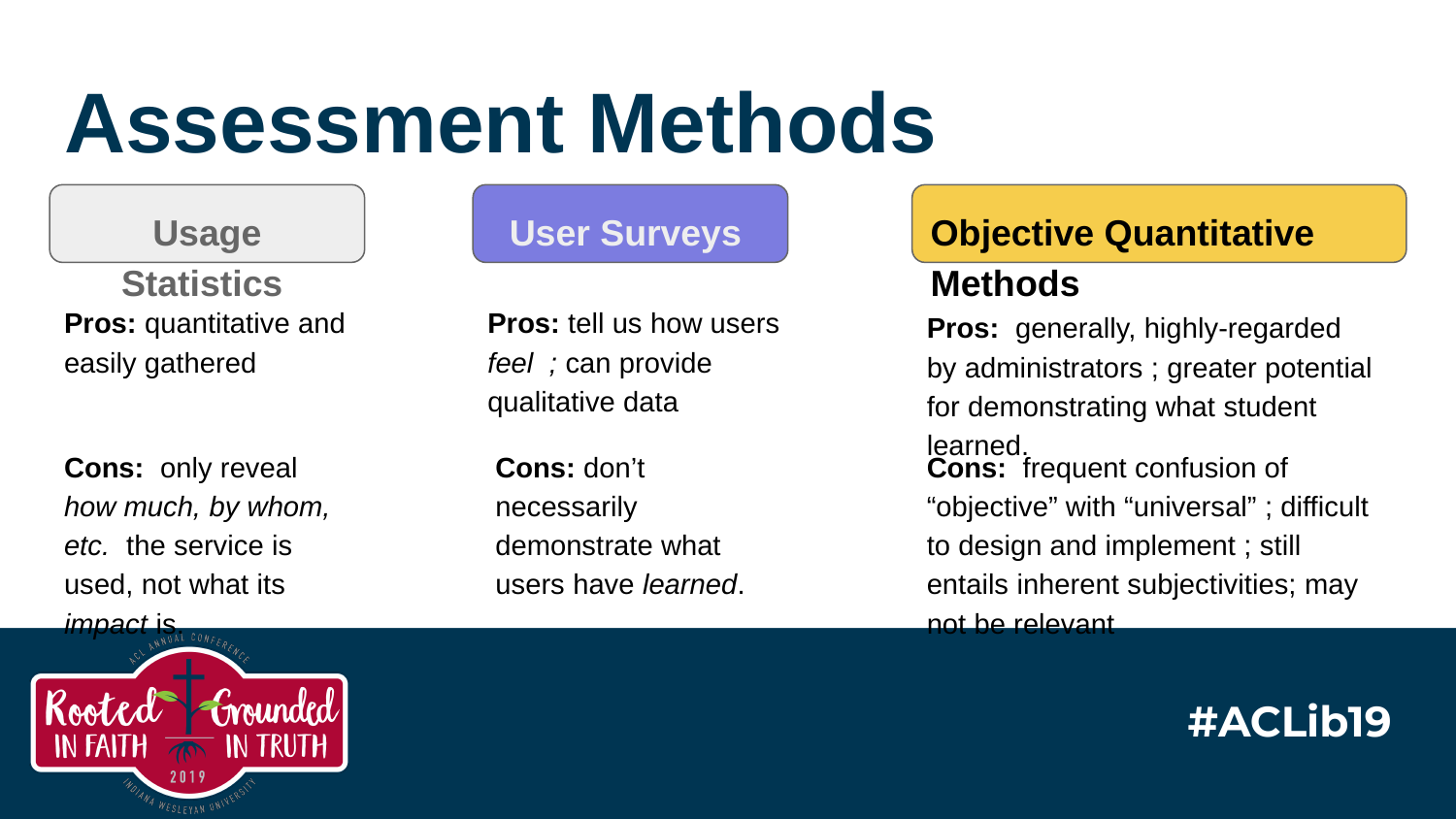

# Assessment Methods
Usage Statistics
User Surveys
Objective Quantitative Methods
Pros: quantitative and easily gathered
Pros: tell us how users feel  ; can provide qualitative data
Pros:  generally, highly-regarded by administrators ; greater potential for demonstrating what student learned.

Cons:  only reveal how much, by whom, etc.  the service is used, not what its impact is.
Cons: don’t necessarily demonstrate what users have learned.
Cons:  frequent confusion of “objective” with “universal” ; difficult to design and implement ; still entails inherent subjectivities; may not be relevant
#ACLib19